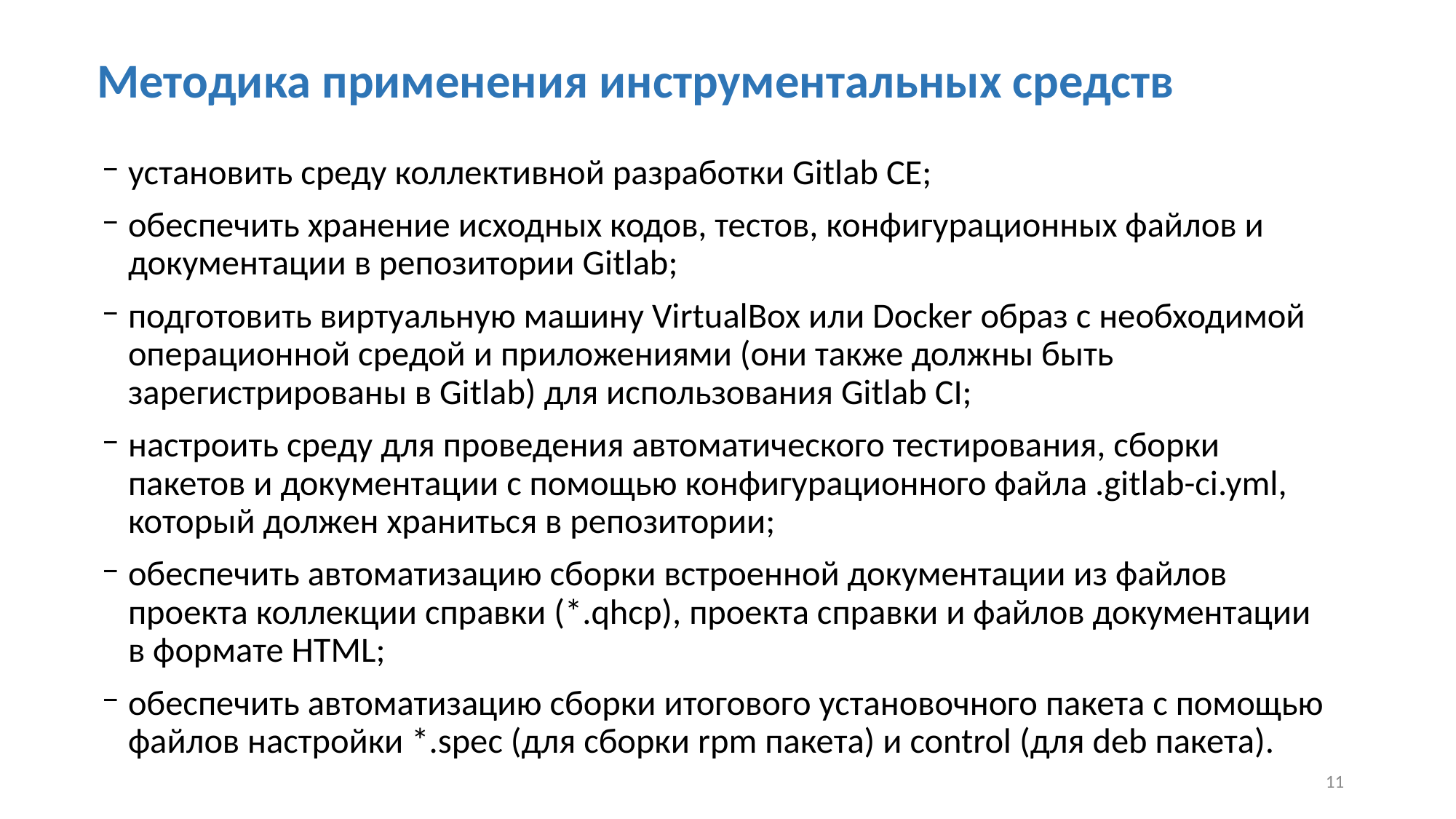

# Методика применения инструментальных средств
установить среду коллективной разработки Gitlab CE;
обеспечить хранение исходных кодов, тестов, конфигурационных файлов и документации в репозитории Gitlab;
подготовить виртуальную машину VirtualBox или Docker образ с необходимой операционной средой и приложениями (они также должны быть зарегистрированы в Gitlab) для использования Gitlab CI;
настроить среду для проведения автоматического тестирования, сборки пакетов и документации с помощью конфигурационного файла .gitlab-ci.yml, который должен храниться в репозитории;
обеспечить автоматизацию сборки встроенной документации из файлов проекта коллекции справки (*.qhcp), проекта справки и файлов документации в формате HTML;
обеспечить автоматизацию сборки итогового установочного пакета с помощью файлов настройки *.spec (для сборки rpm пакета) и control (для deb пакета).
11